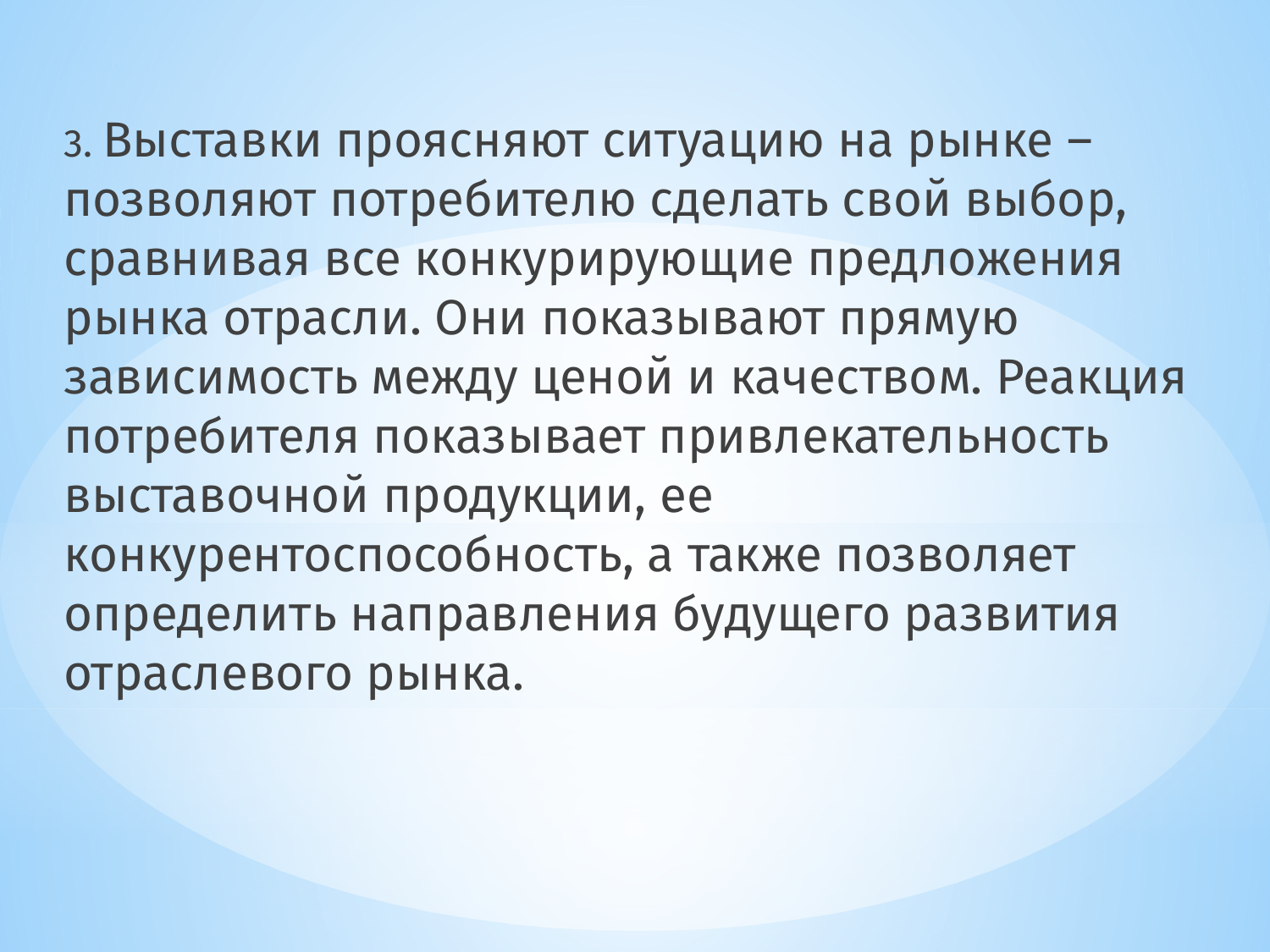

3. Выставки проясняют ситуацию на рынке – позволяют потребителю сделать свой выбор, сравнивая все конкурирующие предложения рынка отрасли. Они показывают прямую зависимость между ценой и качеством. Реакция потребителя показывает привлекательность выставочной продукции, ее конкурентоспособность, а также позволяет определить направления будущего развития отраслевого рынка.
#